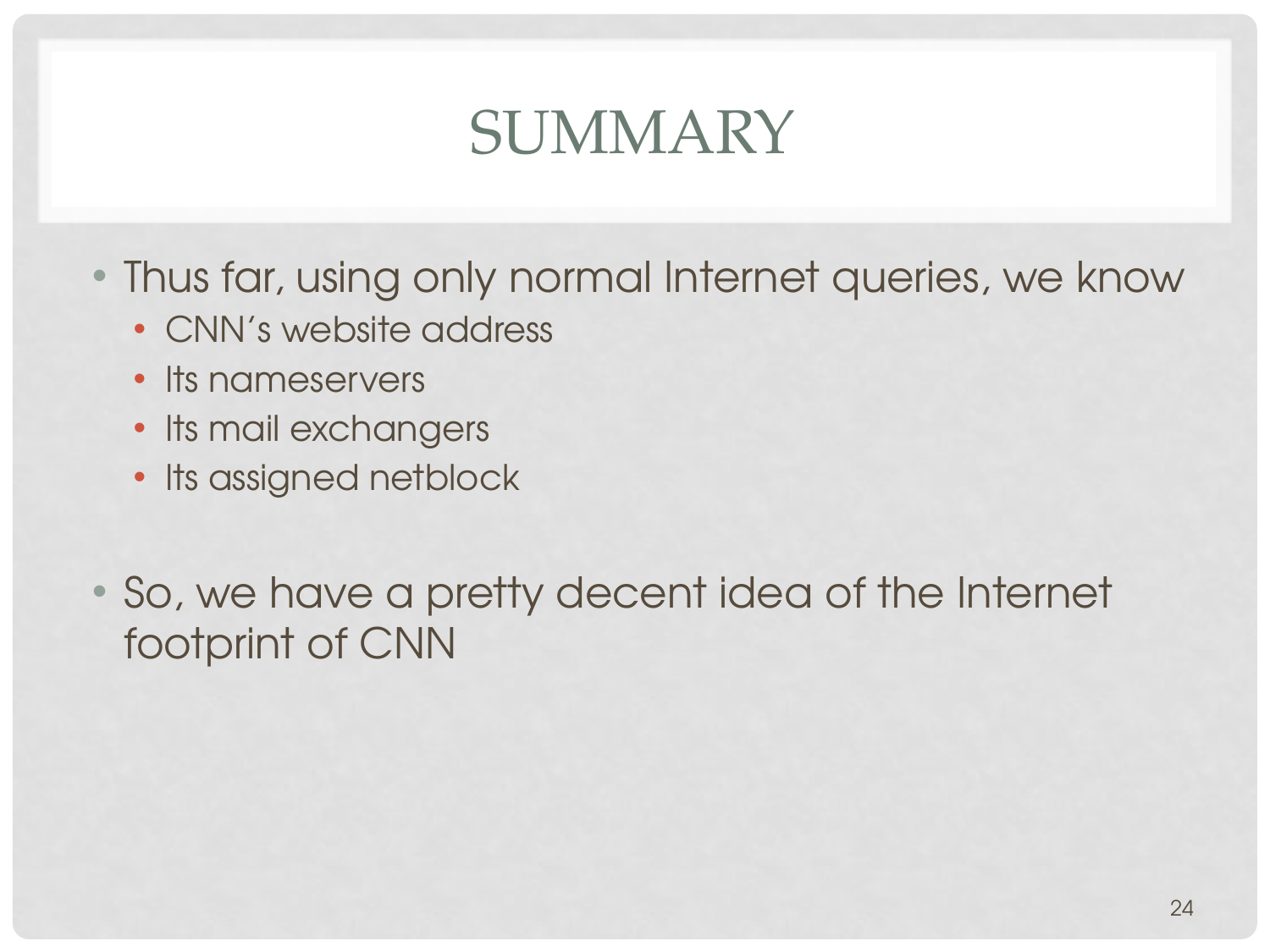

# Summary
Thus far, using only normal Internet queries, we know
CNN’s website address
Its nameservers
Its mail exchangers
Its assigned netblock

So, we have a pretty decent idea of the Internet footprint of CNN
24